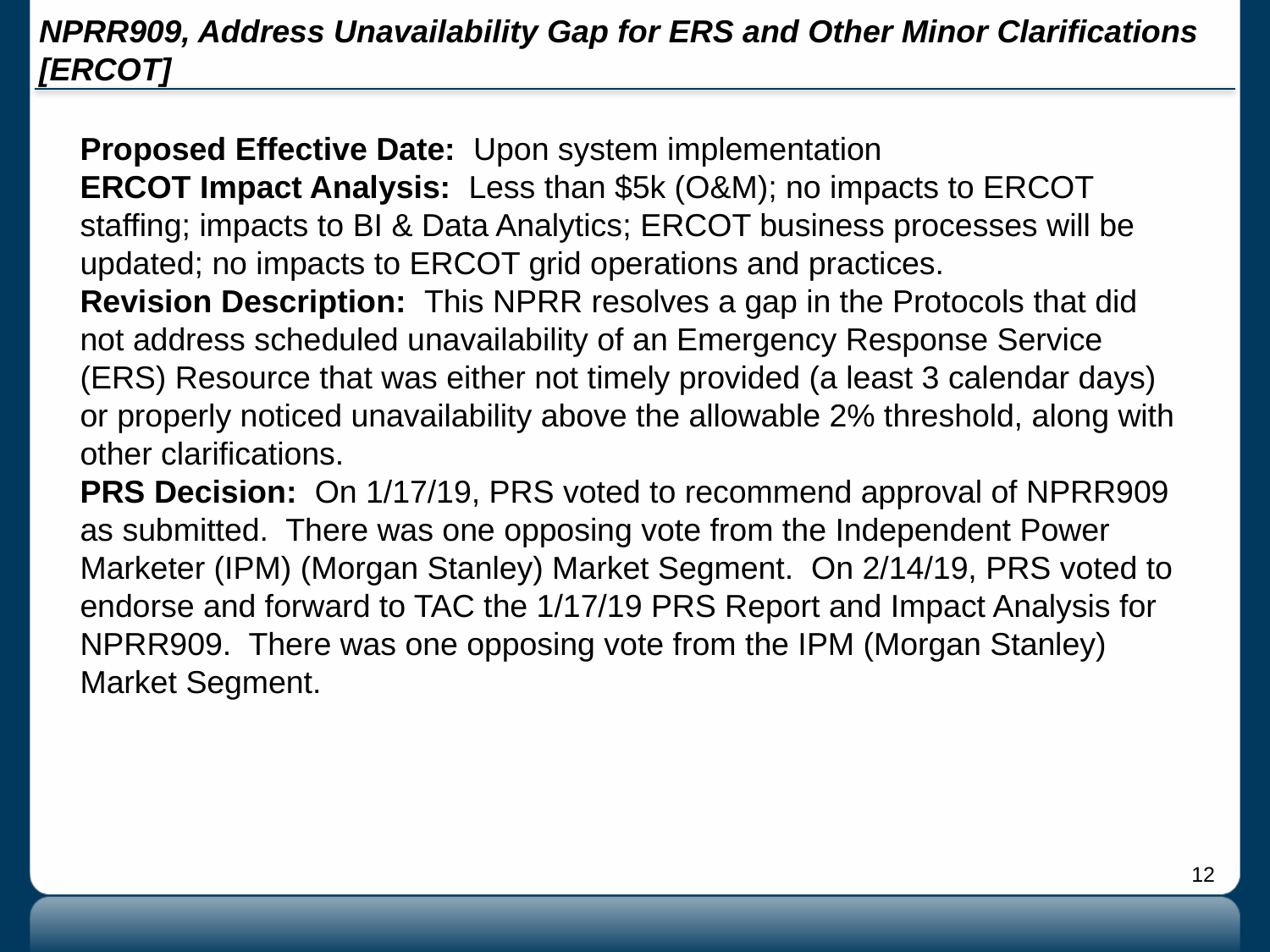

# NPRR909, Address Unavailability Gap for ERS and Other Minor Clarifications [ERCOT]
Proposed Effective Date:  Upon system implementation
ERCOT Impact Analysis:  Less than $5k (O&M); no impacts to ERCOT staffing; impacts to BI & Data Analytics; ERCOT business processes will be updated; no impacts to ERCOT grid operations and practices.
Revision Description:  This NPRR resolves a gap in the Protocols that did not address scheduled unavailability of an Emergency Response Service (ERS) Resource that was either not timely provided (a least 3 calendar days) or properly noticed unavailability above the allowable 2% threshold, along with other clarifications.
PRS Decision:  On 1/17/19, PRS voted to recommend approval of NPRR909 as submitted.  There was one opposing vote from the Independent Power Marketer (IPM) (Morgan Stanley) Market Segment.  On 2/14/19, PRS voted to endorse and forward to TAC the 1/17/19 PRS Report and Impact Analysis for NPRR909.  There was one opposing vote from the IPM (Morgan Stanley) Market Segment.